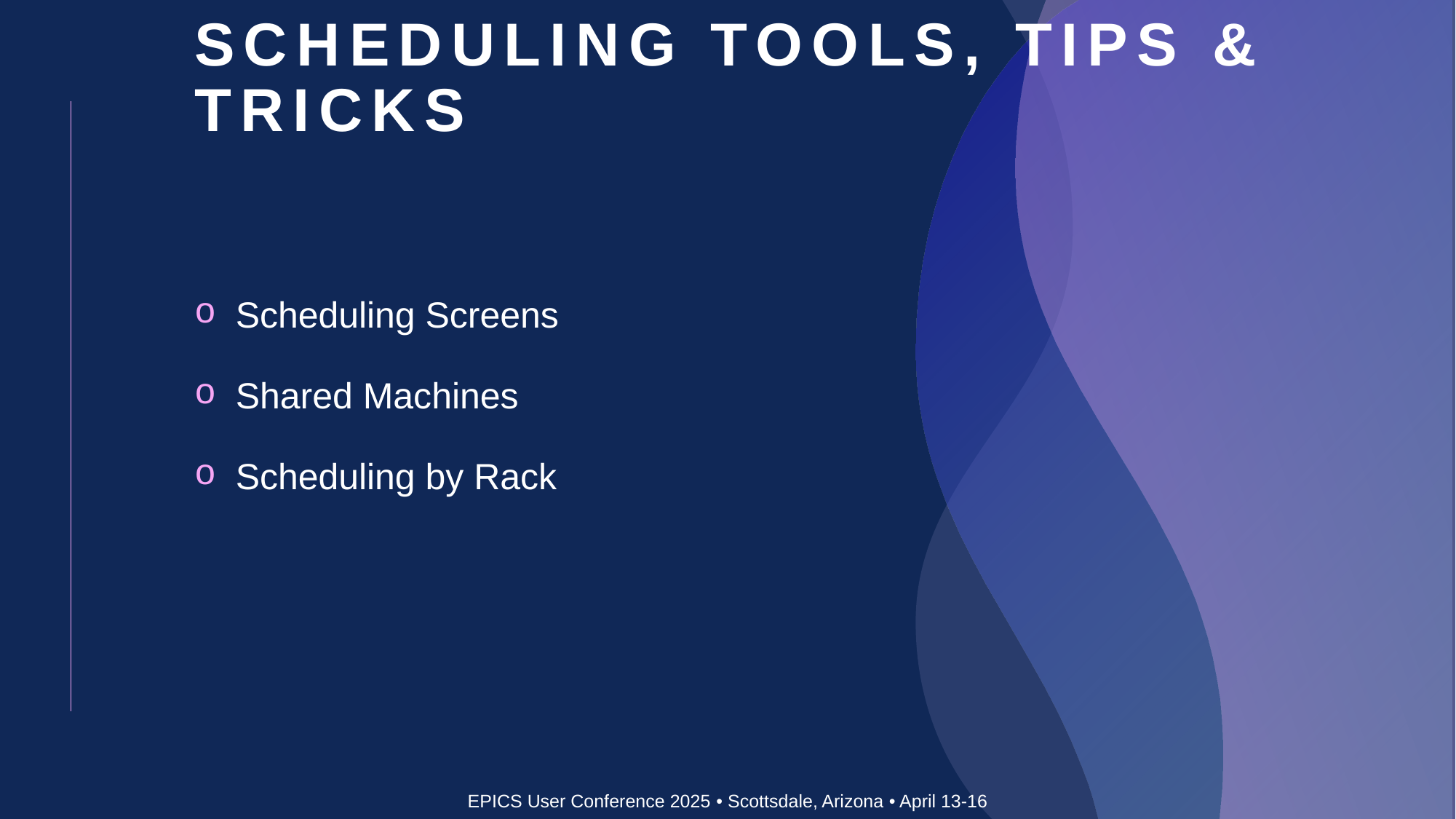

# Scheduling tools, tips & Tricks
Scheduling Screens
Shared Machines
Scheduling by Rack